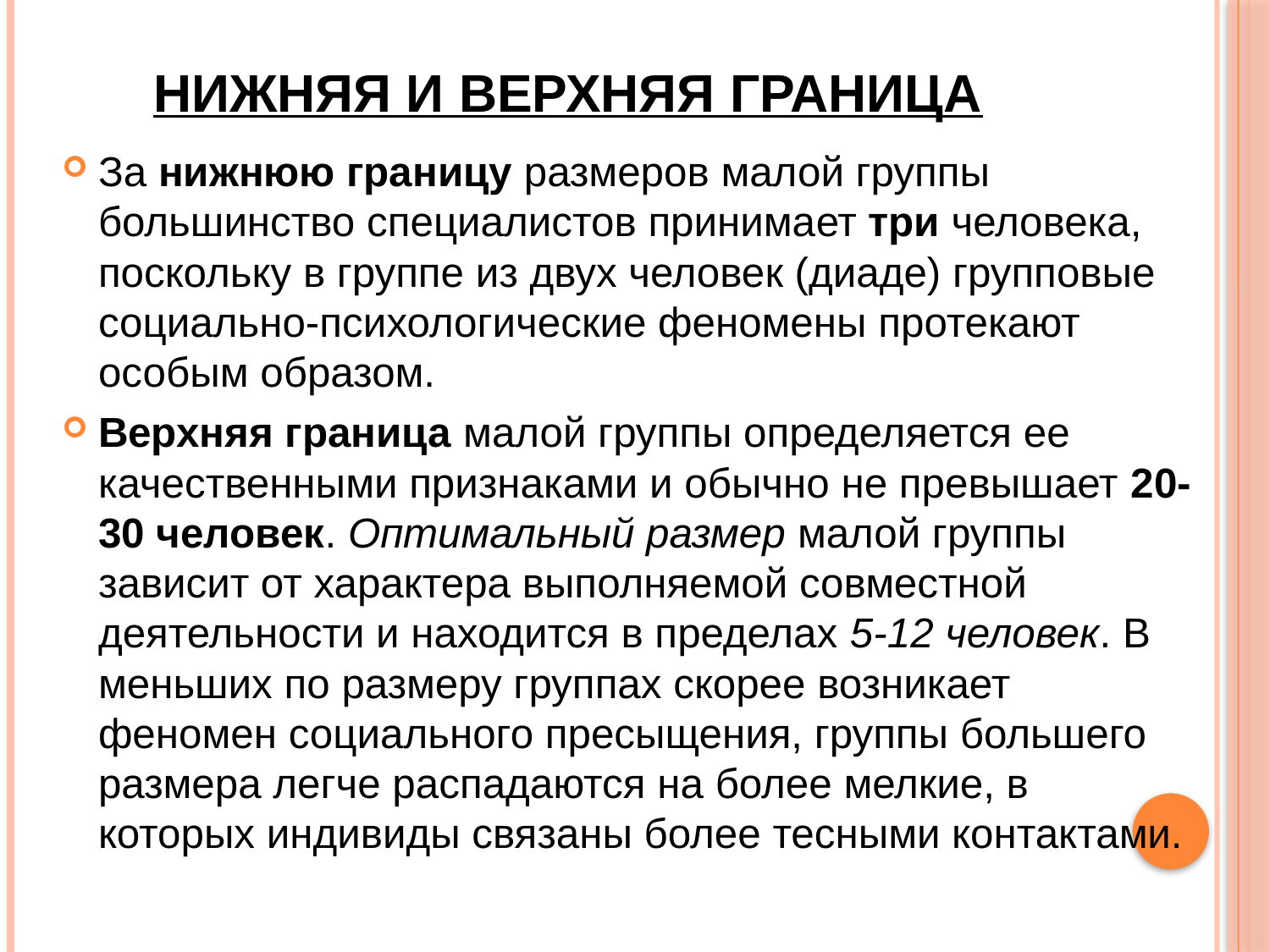

# Нижняя и верхняя граница
За нижнюю границу размеров малой группы большинство специалистов принима­ет три человека, поскольку в группе из двух человек (диаде) групповые социально-пси­хологические феномены протекают особым образом.
Верхняя граница малой группы определяется ее качественными признаками и обычно не превышает 20-30 человек. Оптимальный размер малой группы зависит от характера выполняемой совместной деятельности и находится в пределах 5-12 человек. В меньших по размеру группах скорее возникает феномен социального пресыщения, группы большего размера легче распадаются на более мелкие, в которых индивиды связаны более тесными контактами.